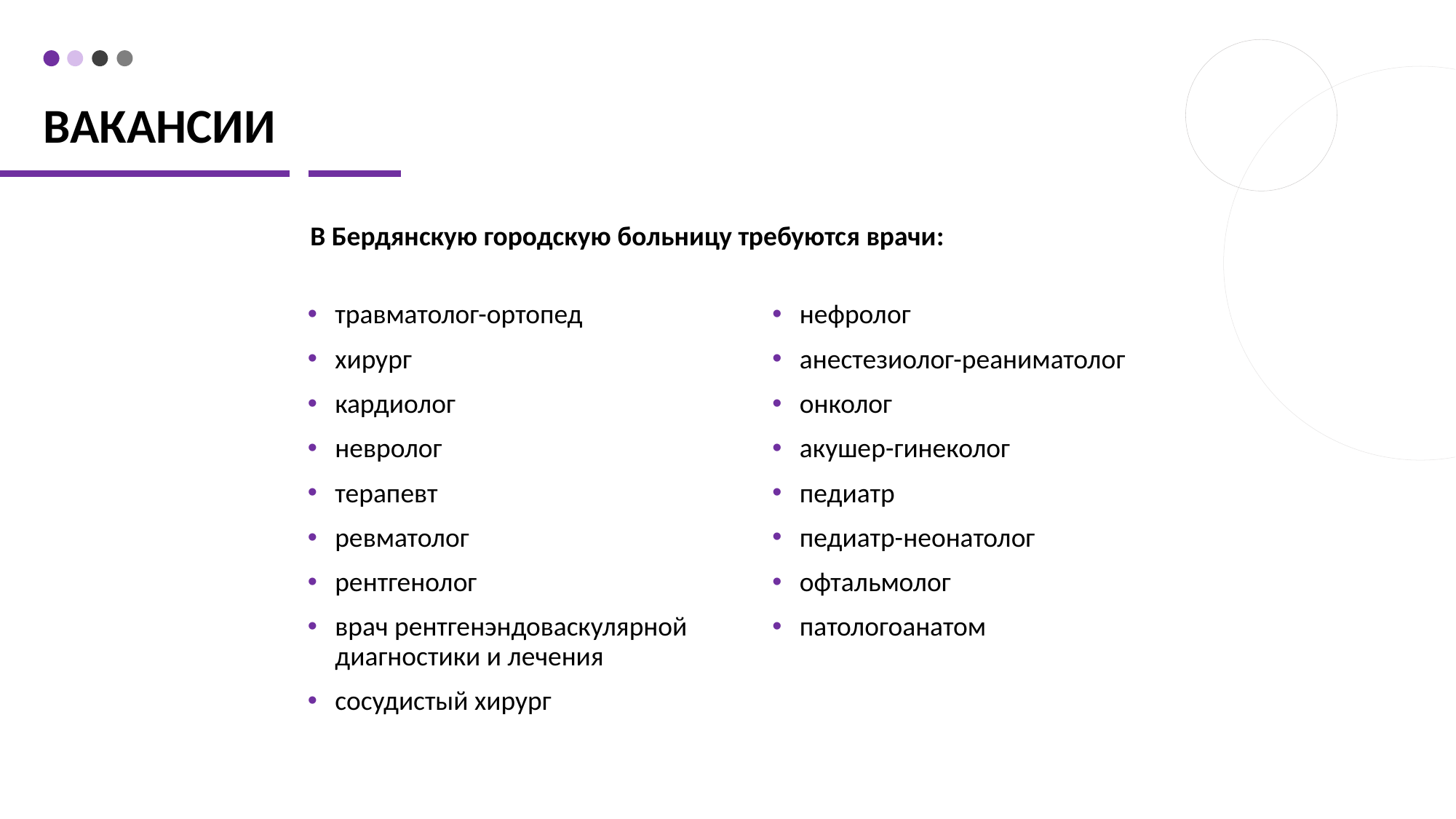

# вакансии
В Бердянскую городскую больницу требуются врачи:
травматолог-ортопед
хирург
кардиолог
невролог
терапевт
ревматолог
рентгенолог
врач рентгенэндоваскулярной диагностики и лечения
сосудистый хирург
нефролог
анестезиолог-реаниматолог
онколог
акушер-гинеколог
педиатр
педиатр-неонатолог
офтальмолог
патологоанатом